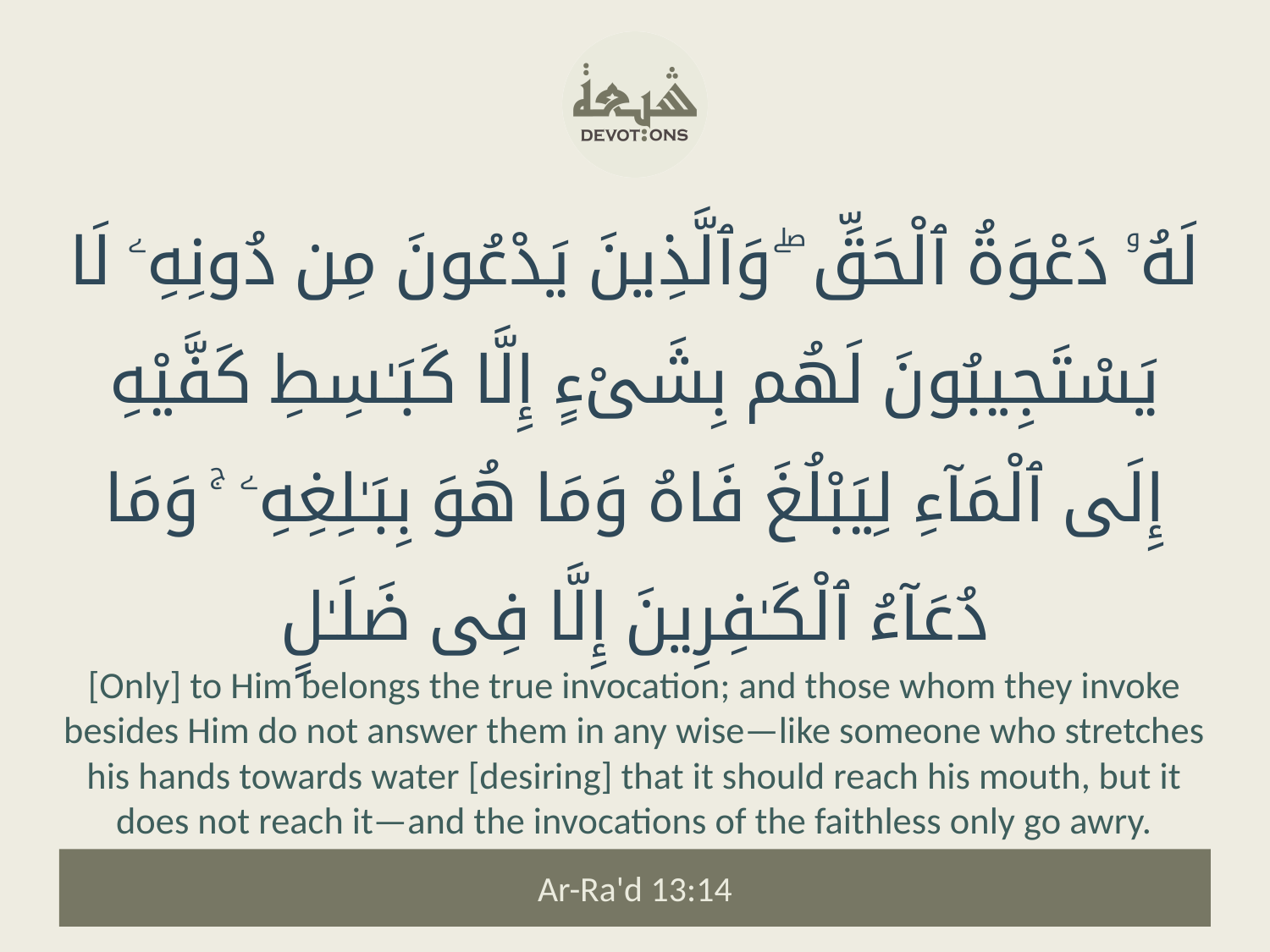

لَهُۥ دَعْوَةُ ٱلْحَقِّ ۖ وَٱلَّذِينَ يَدْعُونَ مِن دُونِهِۦ لَا يَسْتَجِيبُونَ لَهُم بِشَىْءٍ إِلَّا كَبَـٰسِطِ كَفَّيْهِ إِلَى ٱلْمَآءِ لِيَبْلُغَ فَاهُ وَمَا هُوَ بِبَـٰلِغِهِۦ ۚ وَمَا دُعَآءُ ٱلْكَـٰفِرِينَ إِلَّا فِى ضَلَـٰلٍ
[Only] to Him belongs the true invocation; and those whom they invoke besides Him do not answer them in any wise—like someone who stretches his hands towards water [desiring] that it should reach his mouth, but it does not reach it—and the invocations of the faithless only go awry.
Ar-Ra'd 13:14